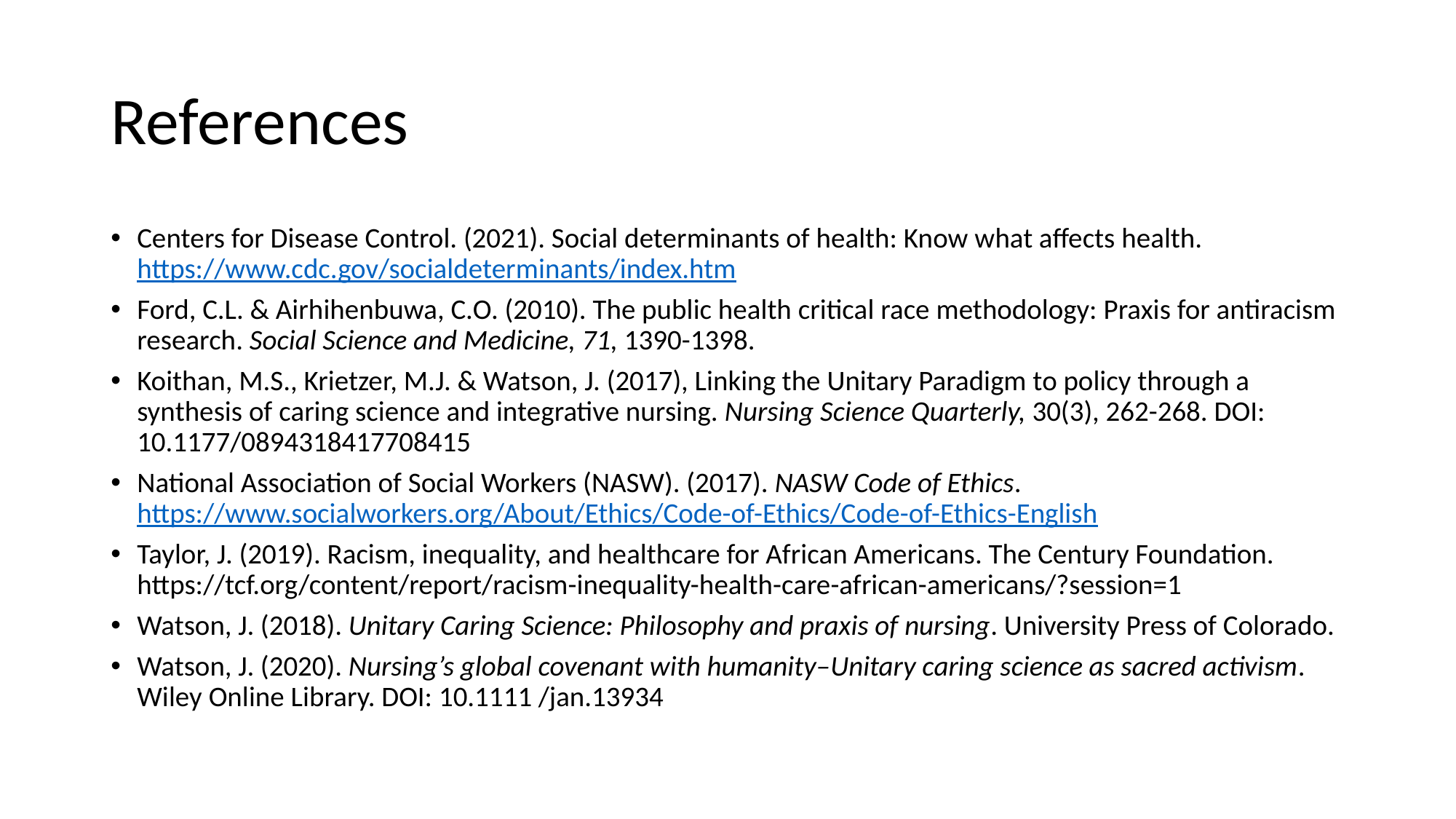

# References
Centers for Disease Control. (2021). Social determinants of health: Know what affects health. https://www.cdc.gov/socialdeterminants/index.htm
Ford, C.L. & Airhihenbuwa, C.O. (2010). The public health critical race methodology: Praxis for antiracism research. Social Science and Medicine, 71, 1390-1398.
Koithan, M.S., Krietzer, M.J. & Watson, J. (2017), Linking the Unitary Paradigm to policy through a synthesis of caring science and integrative nursing. Nursing Science Quarterly, 30(3), 262-268. DOI: 10.1177/0894318417708415
National Association of Social Workers (NASW). (2017). NASW Code of Ethics. https://www.socialworkers.org/About/Ethics/Code-of-Ethics/Code-of-Ethics-English
Taylor, J. (2019). Racism, inequality, and healthcare for African Americans. The Century Foundation. https://tcf.org/content/report/racism-inequality-health-care-african-americans/?session=1
Watson, J. (2018). Unitary Caring Science: Philosophy and praxis of nursing. University Press of Colorado.
Watson, J. (2020). Nursing’s global covenant with humanity–Unitary caring science as sacred activism. Wiley Online Library. DOI: 10.1111 /jan.13934